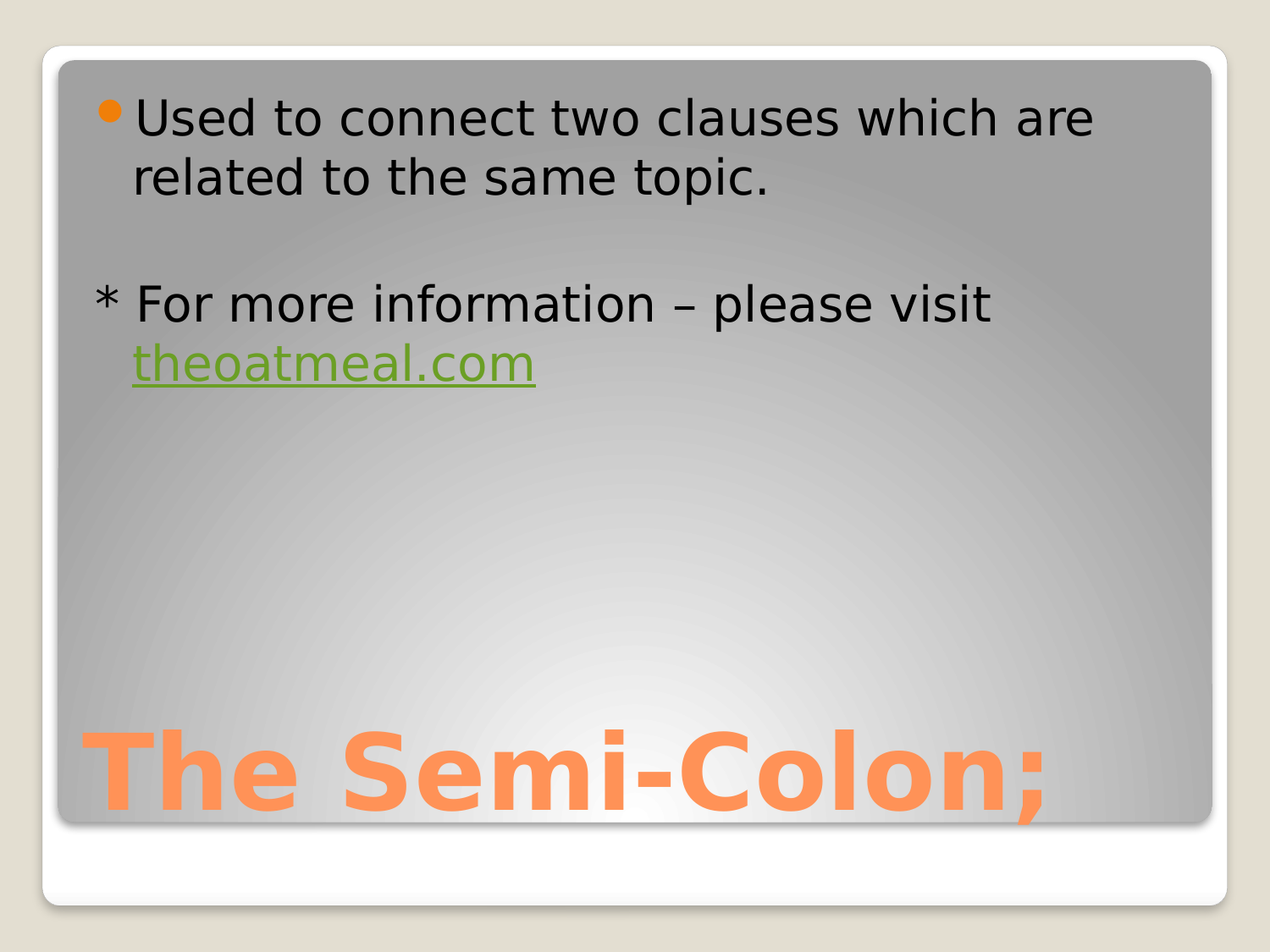

Used to connect two clauses which are related to the same topic.

* For more information – please visit theoatmeal.com
# The Semi-Colon;